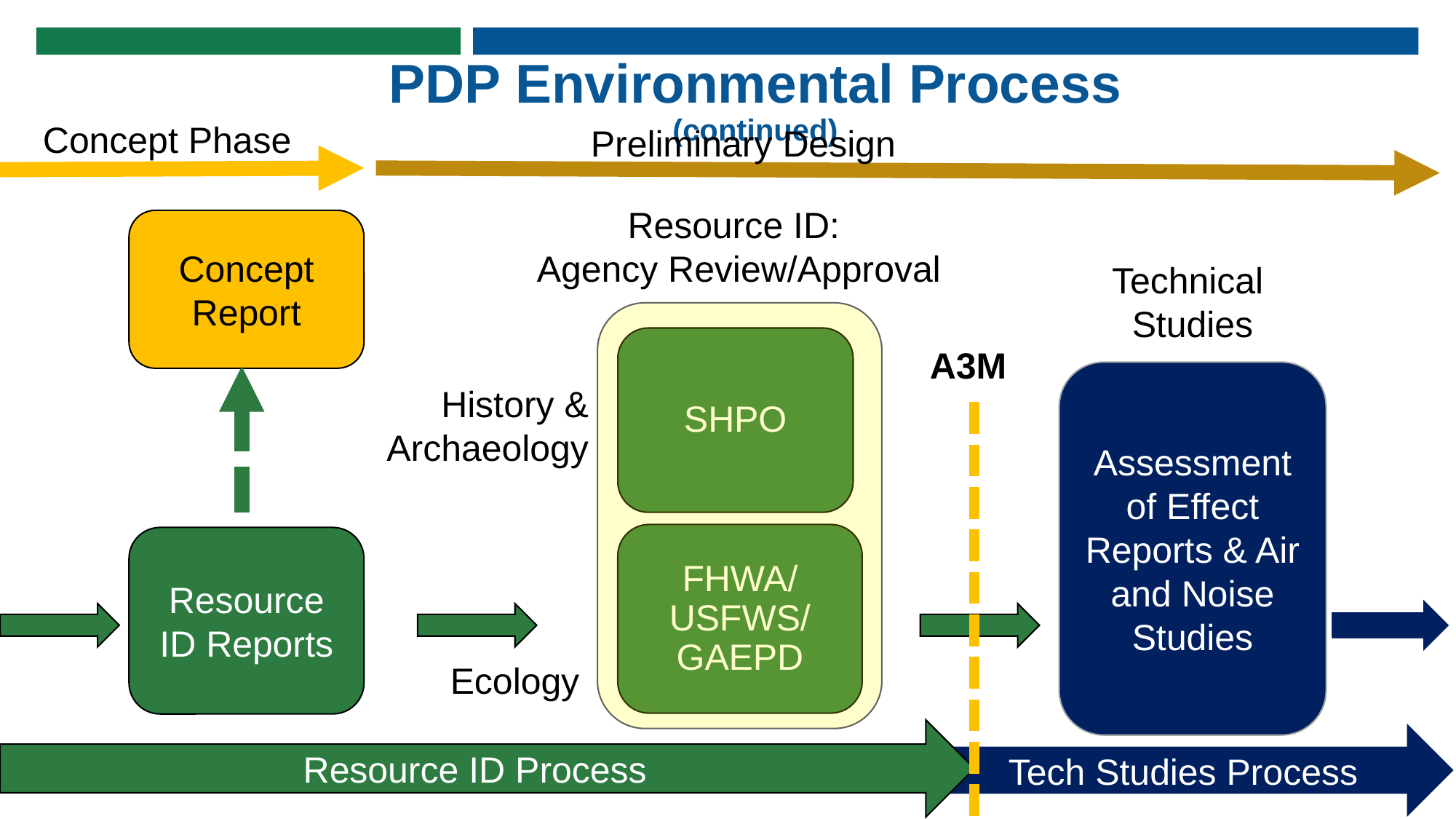

# PDP Environmental Process (continued)
Concept Phase
Preliminary Design
Resource ID:
Agency Review/Approval
Concept Report

Technical
Studies

SHPO
A3M
Assessment of Effect Reports & Air and Noise Studies
History & Archaeology
FHWA/ USFWS/ GAEPD
Resource ID Reports

Ecology
Resource ID Process
Tech Studies Process